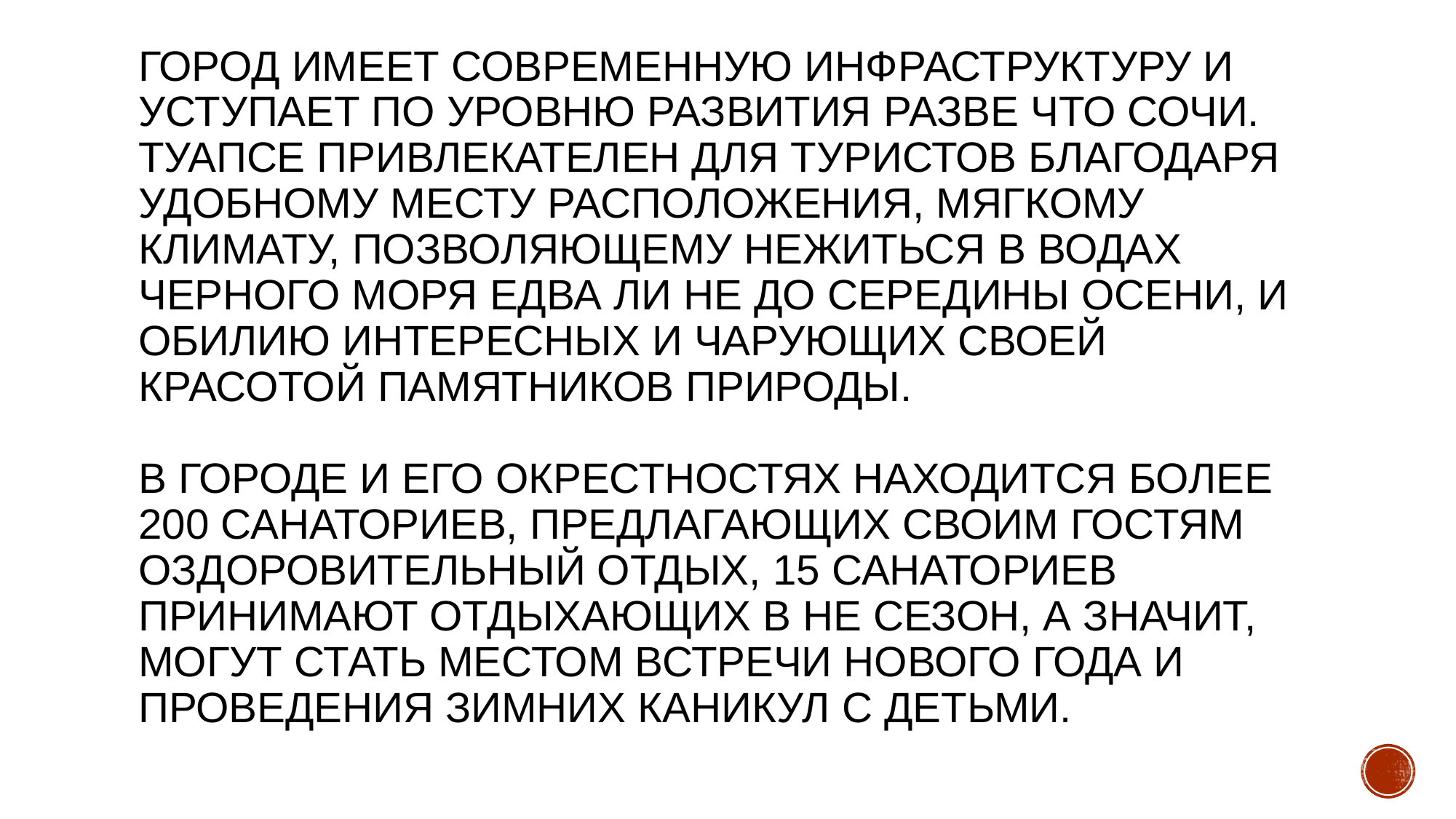

# Город имеет современную инфраструктуру и уступает по уровню развития разве что Сочи. Туапсе привлекателен для туристов благодаря удобному месту расположения, мягкому климату, позволяющему нежиться в водах Черного моря едва ли не до середины осени, и обилию интересных и чарующих своей красотой памятников природы. ​В городе и его окрестностях находится более 200 санаториев, предлагающих своим гостям оздоровительный отдых, 15 санаториев принимают отдыхающих в не сезон, а значит, могут стать местом встречи нового года и проведения зимних каникул с детьми.